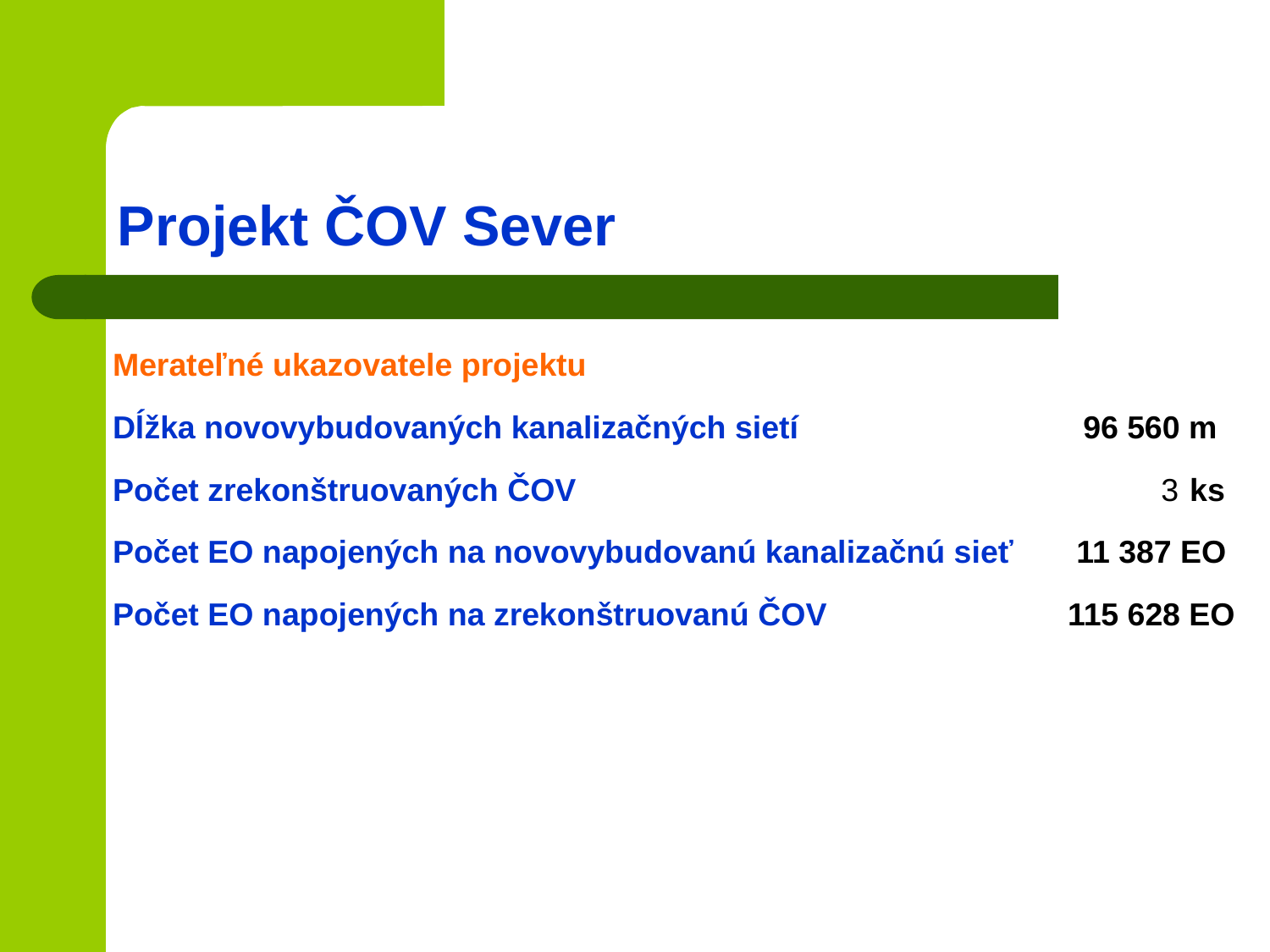

# Projekt ČOV Sever
Merateľné ukazovatele projektu
Dĺžka novovybudovaných kanalizačných sietí                                96 560 m
Počet zrekonštruovaných ČOV                                                                  3 ks
Počet EO napojených na novovybudovanú kanalizačnú sieť       11 387 EO
Počet EO napojených na zrekonštruovanú ČOV                           115 628 EO